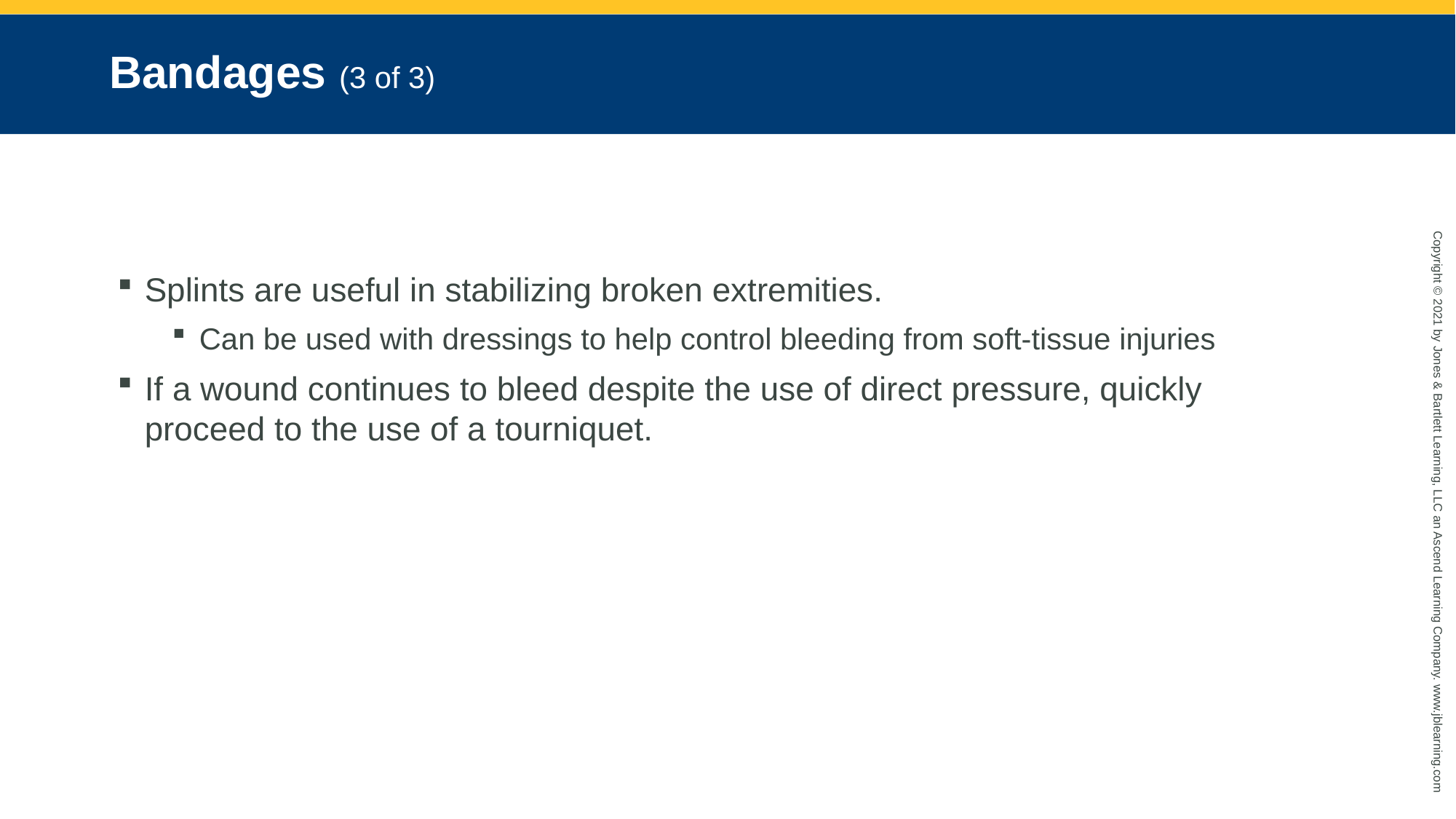

# Bandages (3 of 3)
Splints are useful in stabilizing broken extremities.
Can be used with dressings to help control bleeding from soft-tissue injuries
If a wound continues to bleed despite the use of direct pressure, quickly proceed to the use of a tourniquet.